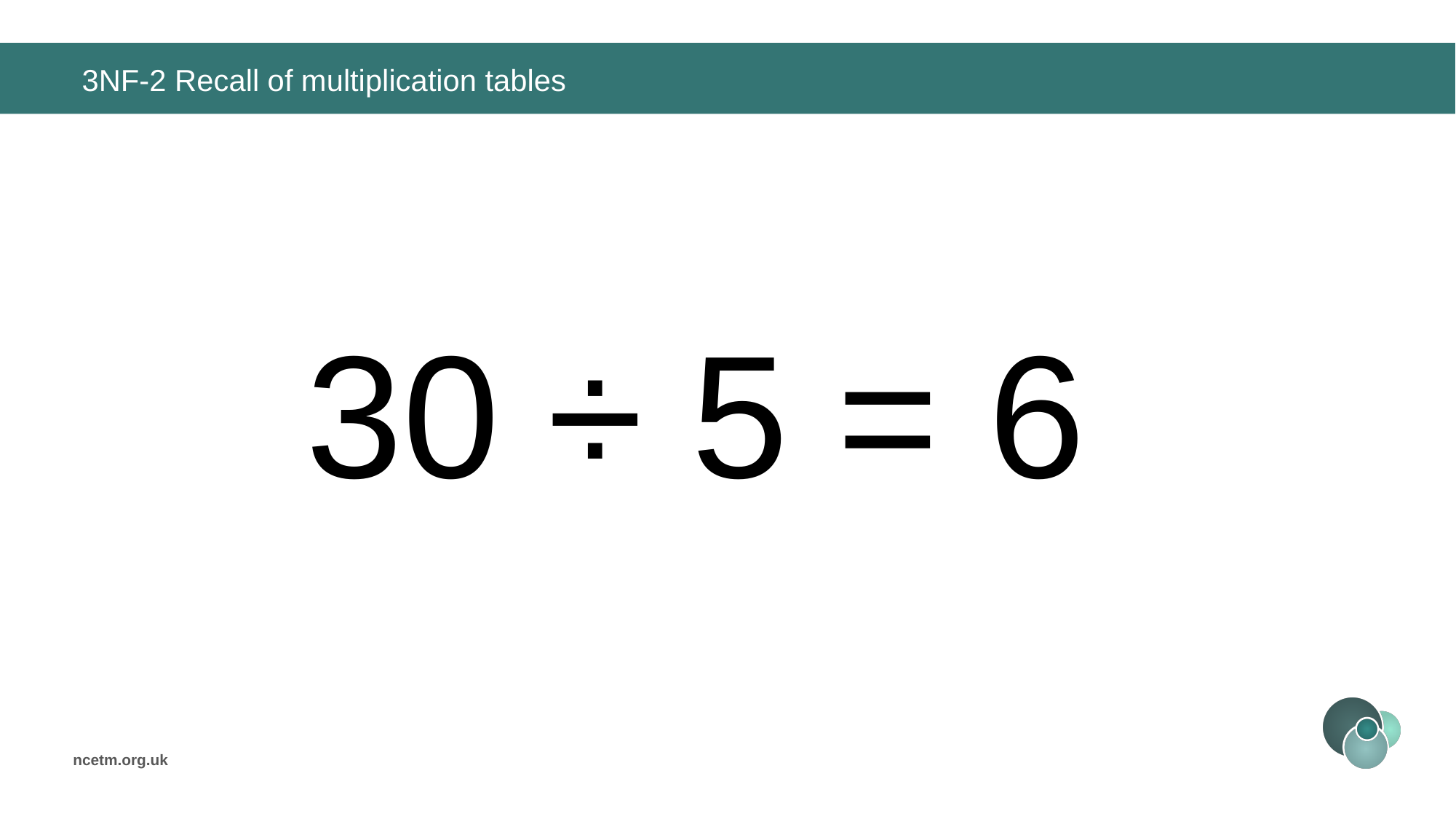

# 3NF-2 Recall of multiplication tables
30 ÷ 5 =
6